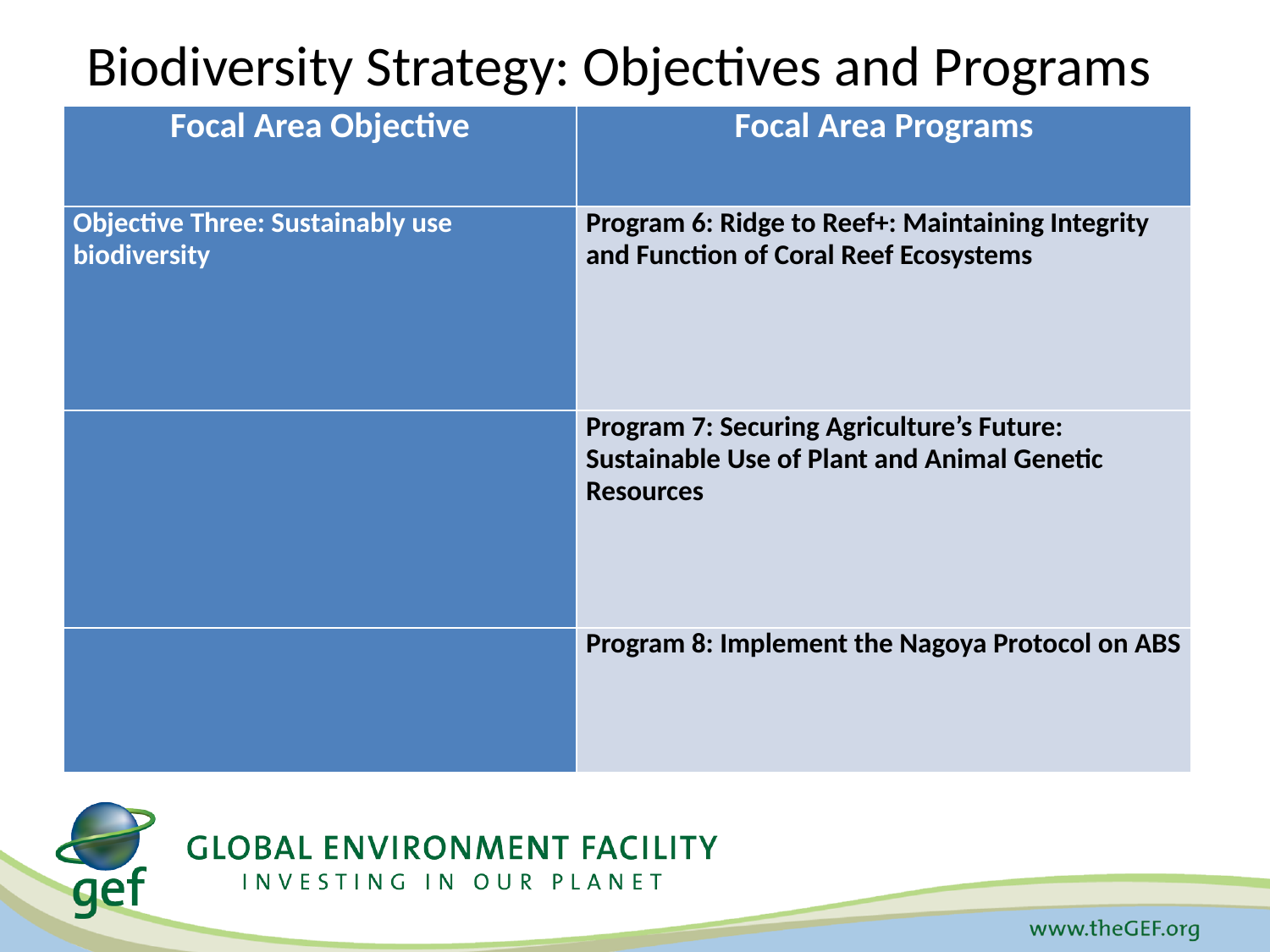

# Biodiversity Strategy: Objectives and Programs
| Focal Area Objective | Focal Area Programs |
| --- | --- |
| Objective Three: Sustainably use biodiversity | Program 6: Ridge to Reef+: Maintaining Integrity and Function of Coral Reef Ecosystems |
|  | Program 7: Securing Agriculture’s Future: Sustainable Use of Plant and Animal Genetic Resources |
|  | Program 8: Implement the Nagoya Protocol on ABS |